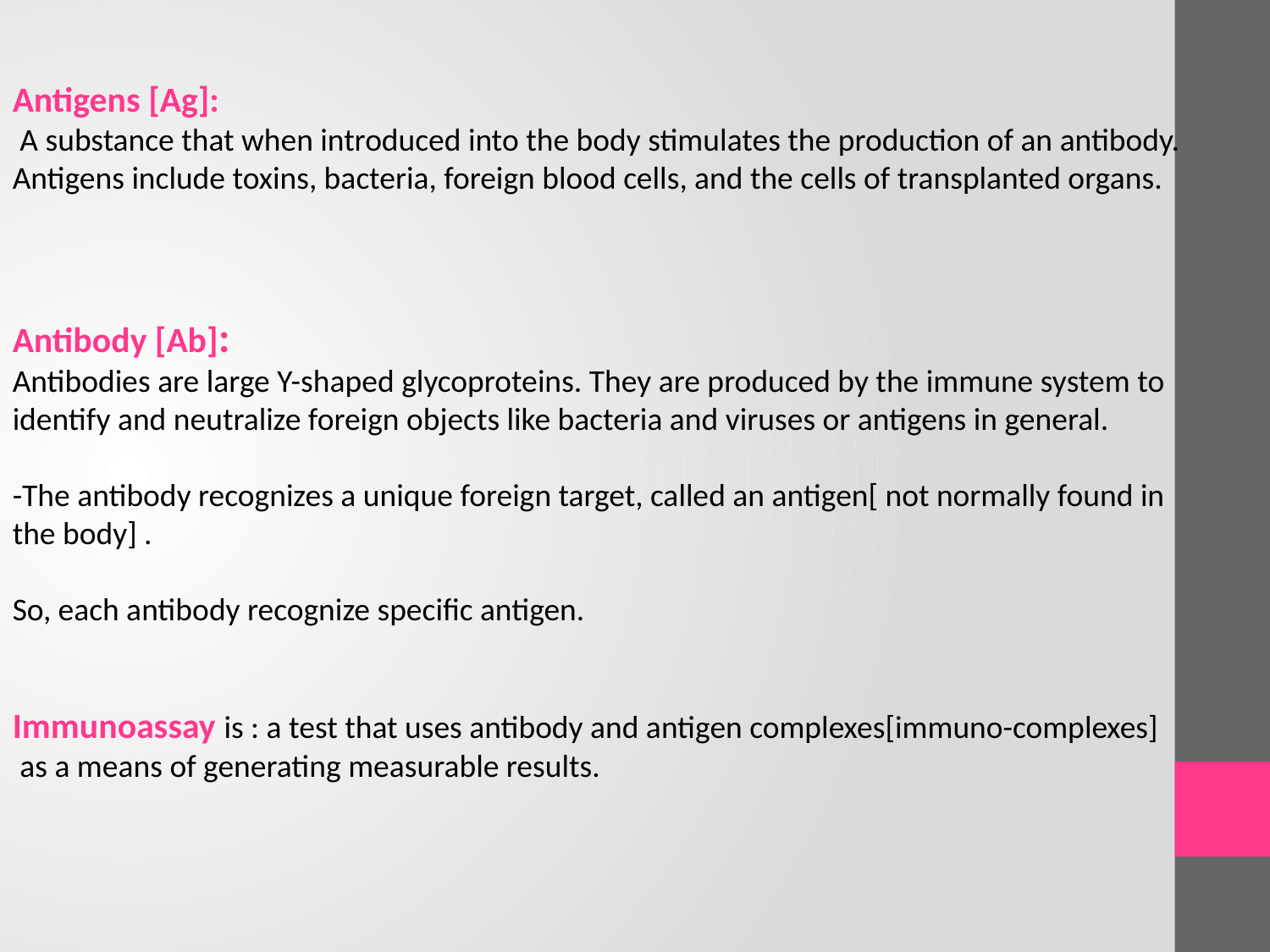

Antigens [Ag]:
 A substance that when introduced into the body stimulates the production of an antibody. Antigens include toxins, bacteria, foreign blood cells, and the cells of transplanted organs.

Antibody [Ab]:
Antibodies are large Y-shaped glycoproteins. They are produced by the immune system to identify and neutralize foreign objects like bacteria and viruses or antigens in general.

-The antibody recognizes a unique foreign target, called an antigen[ not normally found in the body] .

So, each antibody recognize specific antigen.

Immunoassay is : a test that uses antibody and antigen complexes[immuno-complexes]
 as a means of generating measurable results.